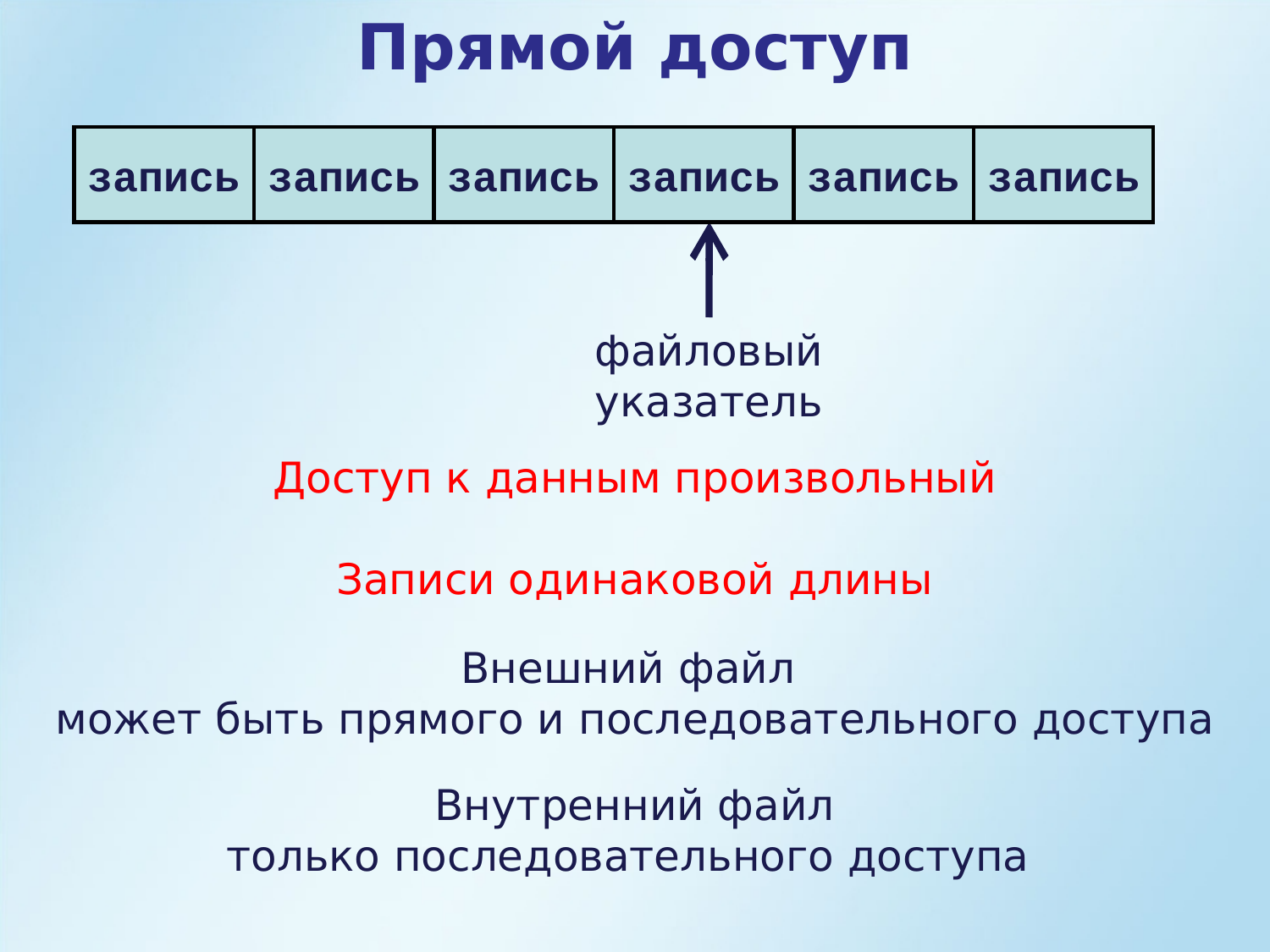

Прямой доступ
запись
запись
запись
запись
запись
запись

файловый указатель
Доступ к данным произвольный

Записи одинаковой длины
Внешний файл
может быть прямого и последовательного доступа
Внутренний файл
только последовательного доступа